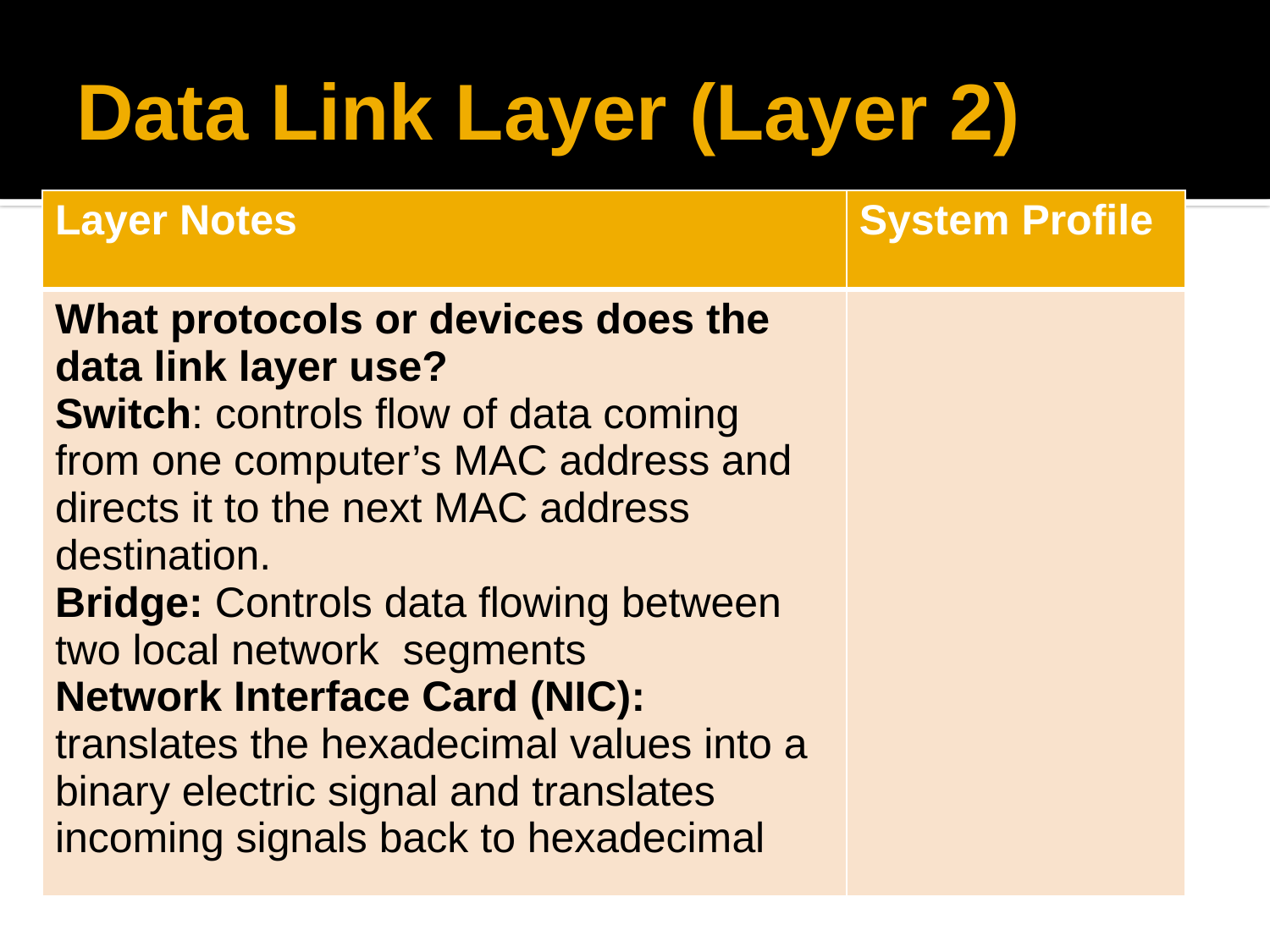

# Data Link Layer (Layer 2)
| Layer Notes | System Profile |
| --- | --- |
| What protocols or devices does the data link layer use? Switch: controls flow of data coming from one computer’s MAC address and directs it to the next MAC address destination. Bridge: Controls data flowing between two local network segments Network Interface Card (NIC): translates the hexadecimal values into a binary electric signal and translates incoming signals back to hexadecimal |  |